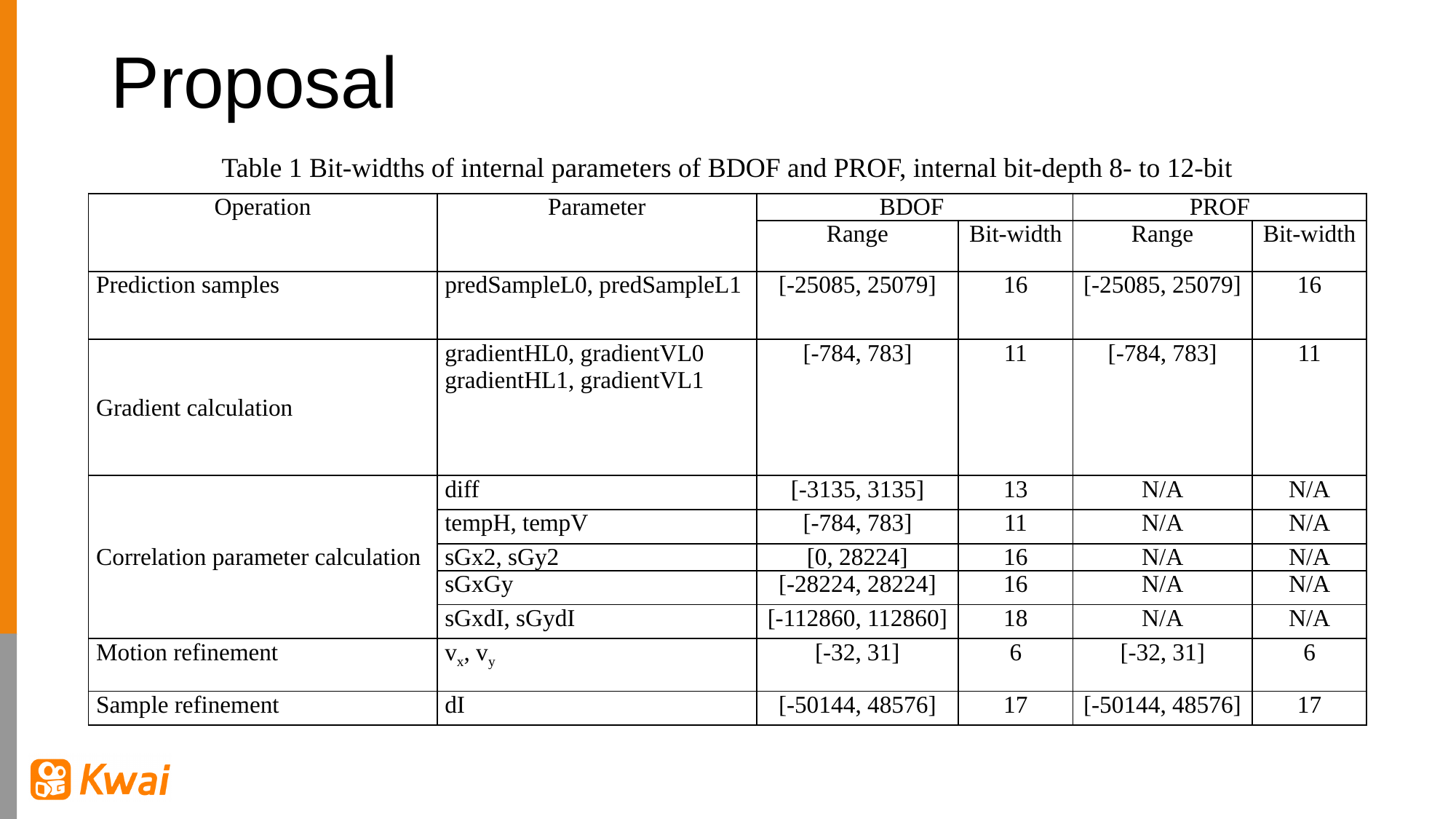

# Proposal
Table 1 Bit-widths of internal parameters of BDOF and PROF, internal bit-depth 8- to 12-bit
| Operation | Parameter | BDOF |  | PROF |  |
| --- | --- | --- | --- | --- | --- |
|  |  | Range | Bit-width | Range | Bit-width |
| Prediction samples | predSampleL0, predSampleL1 | [-25085, 25079] | 16 | [-25085, 25079] | 16 |
| Gradient calculation | gradientHL0, gradientVL0 gradientHL1, gradientVL1 | [-784, 783] | 11 | [-784, 783] | 11 |
| Correlation parameter calculation | diff | [-3135, 3135] | 13 | N/A | N/A |
|  | tempH, tempV | [-784, 783] | 11 | N/A | N/A |
|  | sGx2, sGy2 | [0, 28224] | 16 | N/A | N/A |
|  | sGxGy | [-28224, 28224] | 16 | N/A | N/A |
|  | sGxdI, sGydI | [-112860, 112860] | 18 | N/A | N/A |
| Motion refinement | vx, vy | [-32, 31] | 6 | [-32, 31] | 6 |
| Sample refinement | dI | [-50144, 48576] | 17 | [-50144, 48576] | 17 |